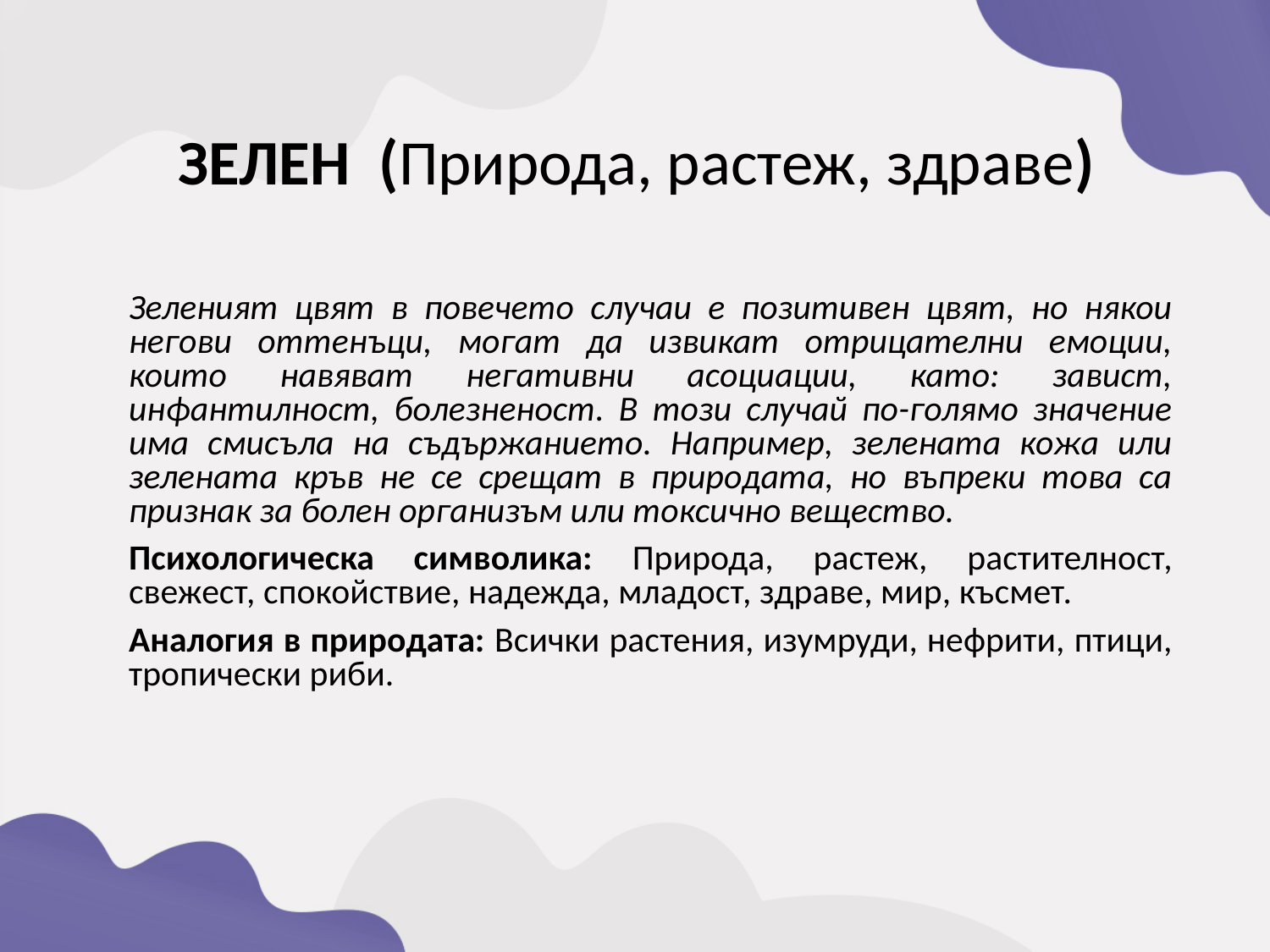

ЗЕЛЕН  (Природа, растеж, здраве)

	Зеленият цвят в повечето случаи е позитивен цвят, но някои негови оттенъци, могат да извикат отрицателни емоции, които навяват негативни асоциации, като: завист, инфантилност, болезненост. В този случай по-голямо значение има смисъла на съдържанието. Например, зелената кожа или зелената кръв не се срещат в природата, но въпреки това са признак за болен организъм или токсично вещество.
	Психологическа символика: Природа, растеж, растителност, свежест, спокойствие, надежда, младост, здраве, мир, късмет.
	Аналогия в природата: Всички растения, изумруди, нефрити, птици, тропически риби.